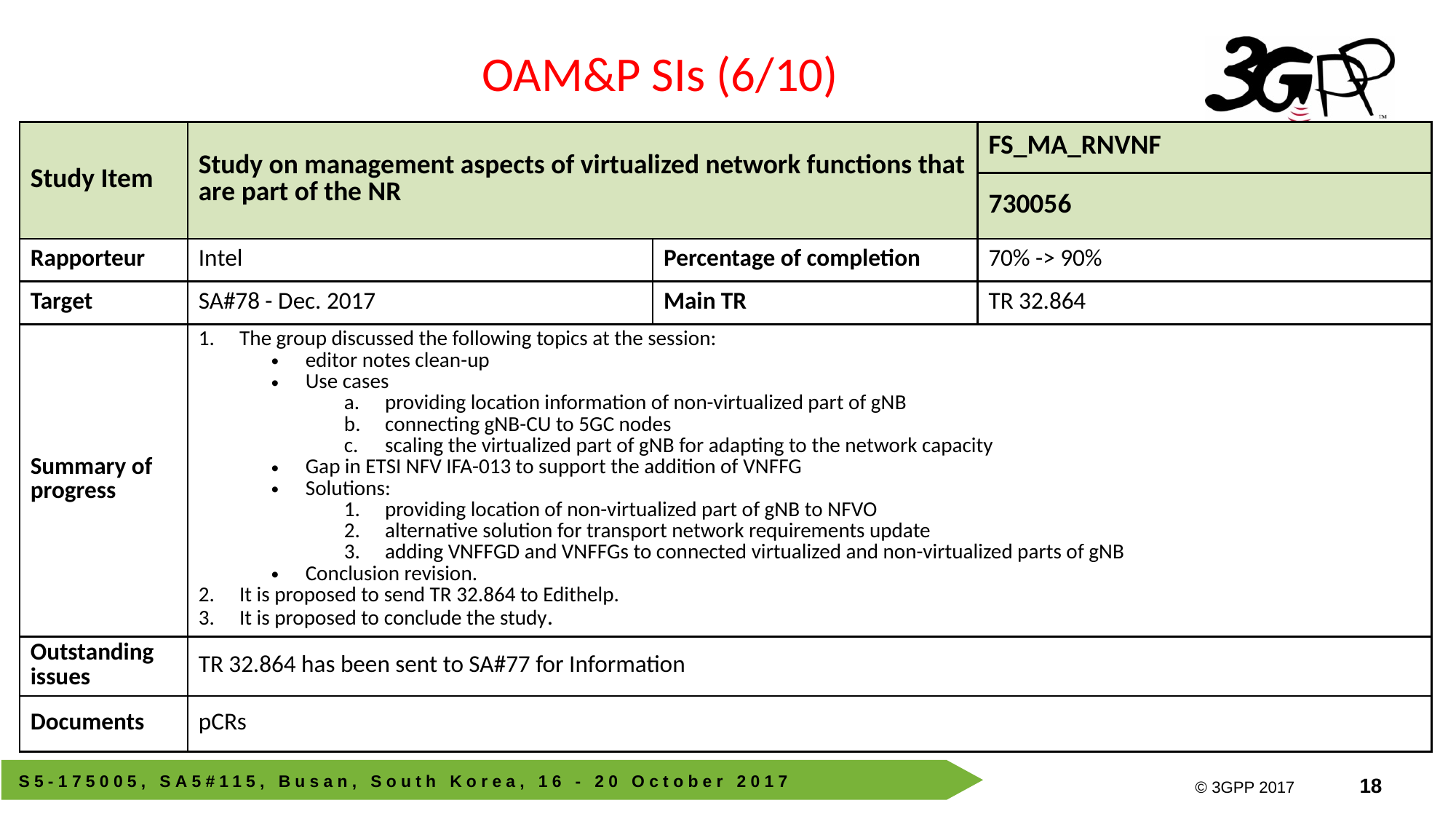

OAM&P SIs (6/10)
| Study Item | Study on management aspects of virtualized network functions that are part of the NR |  | FS\_MA\_RNVNF |
| --- | --- | --- | --- |
|  |  |  | 730056 |
| Rapporteur | Intel | Percentage of completion | 70% -> 90% |
| Target | SA#78 - Dec. 2017 | Main TR | TR 32.864 |
| Summary of progress | The group discussed the following topics at the session: editor notes clean-up Use cases providing location information of non-virtualized part of gNB connecting gNB-CU to 5GC nodes scaling the virtualized part of gNB for adapting to the network capacity Gap in ETSI NFV IFA-013 to support the addition of VNFFG Solutions: providing location of non-virtualized part of gNB to NFVO alternative solution for transport network requirements update adding VNFFGD and VNFFGs to connected virtualized and non-virtualized parts of gNB Conclusion revision. It is proposed to send TR 32.864 to Edithelp. It is proposed to conclude the study. |  |  |
| Outstanding issues | TR 32.864 has been sent to SA#77 for Information |  |  |
| Documents | pCRs |  |  |